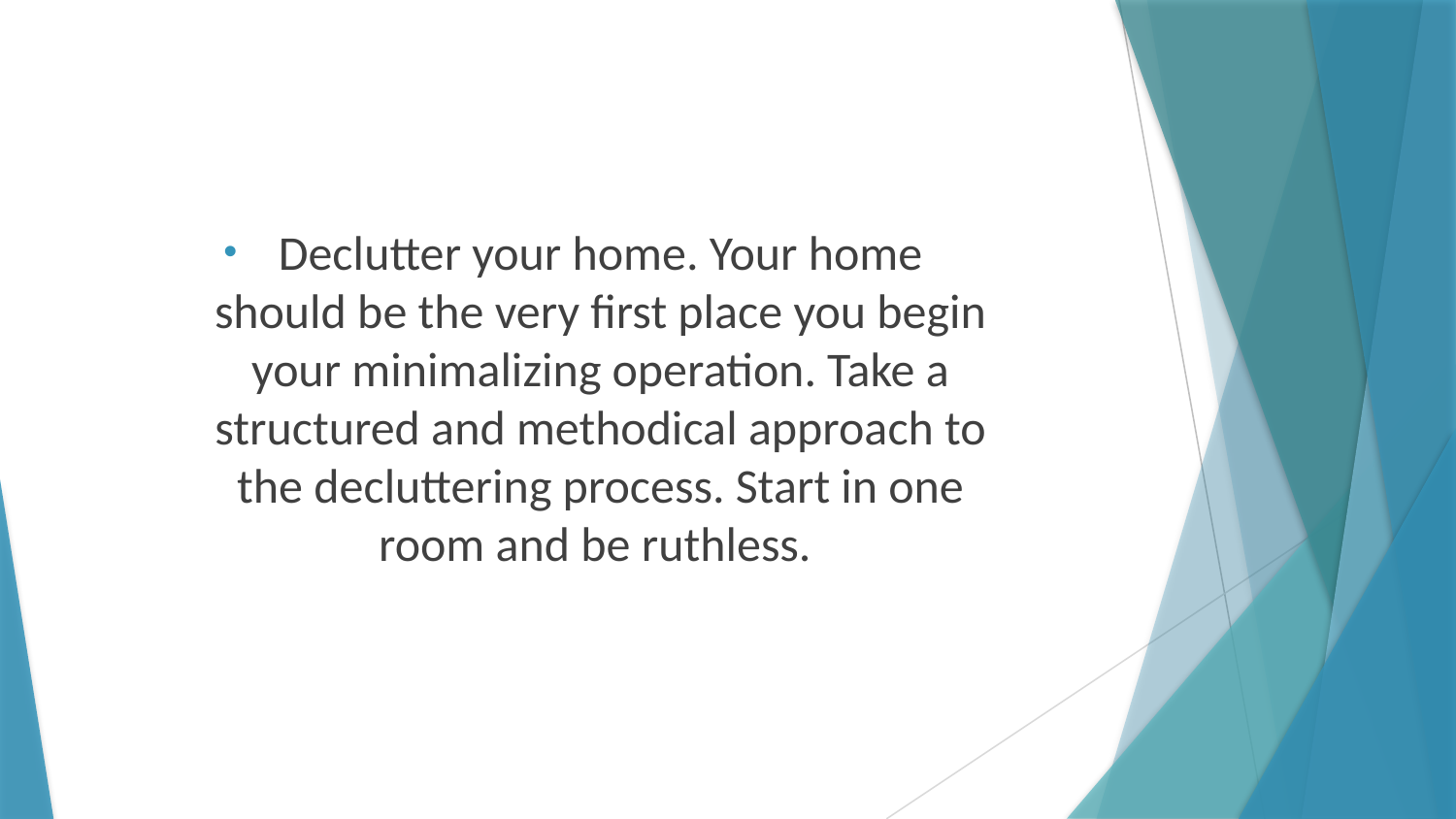

Declutter your home. Your home should be the very first place you begin your minimalizing operation. Take a structured and methodical approach to the decluttering process. Start in one room and be ruthless.